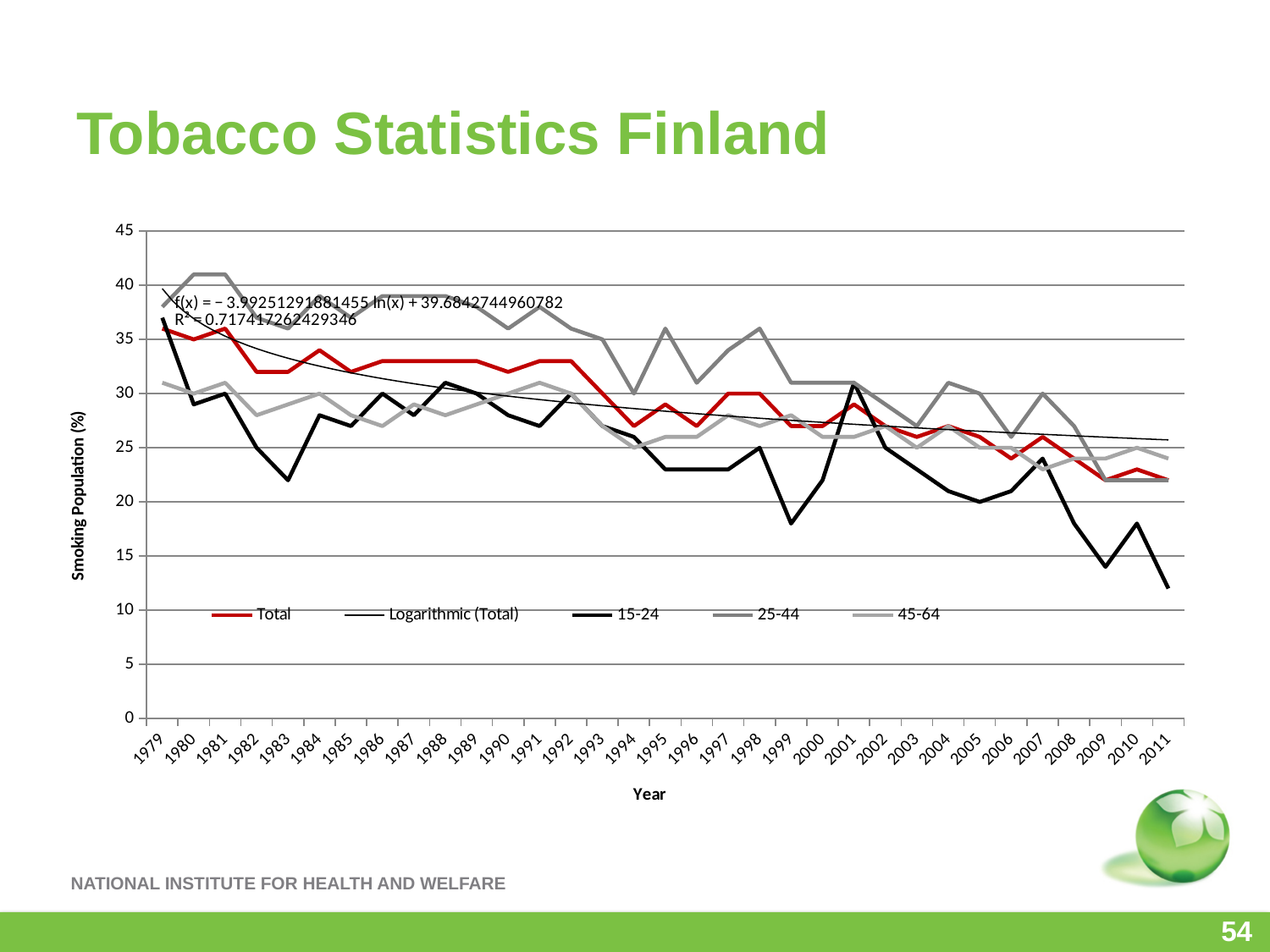

# Tobacco Statistics Finland

### Chart

| Category |  |  |  |  |
|---|---|---|---|---|
| 1979 | 36.0 | 37.0 | 38.0 | 31.0 |
| 1980 | 35.0 | 29.0 | 41.0 | 30.0 |
| 1981 | 36.0 | 30.0 | 41.0 | 31.0 |
| 1982 | 32.0 | 25.0 | 37.0 | 28.0 |
| 1983 | 32.0 | 22.0 | 36.0 | 29.0 |
| 1984 | 34.0 | 28.0 | 39.0 | 30.0 |
| 1985 | 32.0 | 27.0 | 37.0 | 28.0 |
| 1986 | 33.0 | 30.0 | 39.0 | 27.0 |
| 1987 | 33.0 | 28.0 | 39.0 | 29.0 |
| 1988 | 33.0 | 31.0 | 39.0 | 28.0 |
| 1989 | 33.0 | 30.0 | 38.0 | 29.0 |
| 1990 | 32.0 | 28.0 | 36.0 | 30.0 |
| 1991 | 33.0 | 27.0 | 38.0 | 31.0 |
| 1992 | 33.0 | 30.0 | 36.0 | 30.0 |
| 1993 | 30.0 | 27.0 | 35.0 | 27.0 |
| 1994 | 27.0 | 26.0 | 30.0 | 25.0 |
| 1995 | 29.0 | 23.0 | 36.0 | 26.0 |
| 1996 | 27.0 | 23.0 | 31.0 | 26.0 |
| 1997 | 30.0 | 23.0 | 34.0 | 28.0 |
| 1998 | 30.0 | 25.0 | 36.0 | 27.0 |
| 1999 | 27.0 | 18.0 | 31.0 | 28.0 |
| 2000 | 27.0 | 22.0 | 31.0 | 26.0 |
| 2001 | 29.0 | 31.0 | 31.0 | 26.0 |
| 2002 | 27.0 | 25.0 | 29.0 | 27.0 |
| 2003 | 26.0 | 23.0 | 27.0 | 25.0 |
| 2004 | 27.0 | 21.0 | 31.0 | 27.0 |
| 2005 | 26.0 | 20.0 | 30.0 | 25.0 |
| 2006 | 24.0 | 21.0 | 26.0 | 25.0 |
| 2007 | 26.0 | 24.0 | 30.0 | 23.0 |
| 2008 | 24.0 | 18.0 | 27.0 | 24.0 |
| 2009 | 22.0 | 14.0 | 22.0 | 24.0 |
| 2010 | 23.0 | 18.0 | 22.0 | 25.0 |
| 2011 | 22.0 | 12.0 | 22.0 | 24.0 |
54